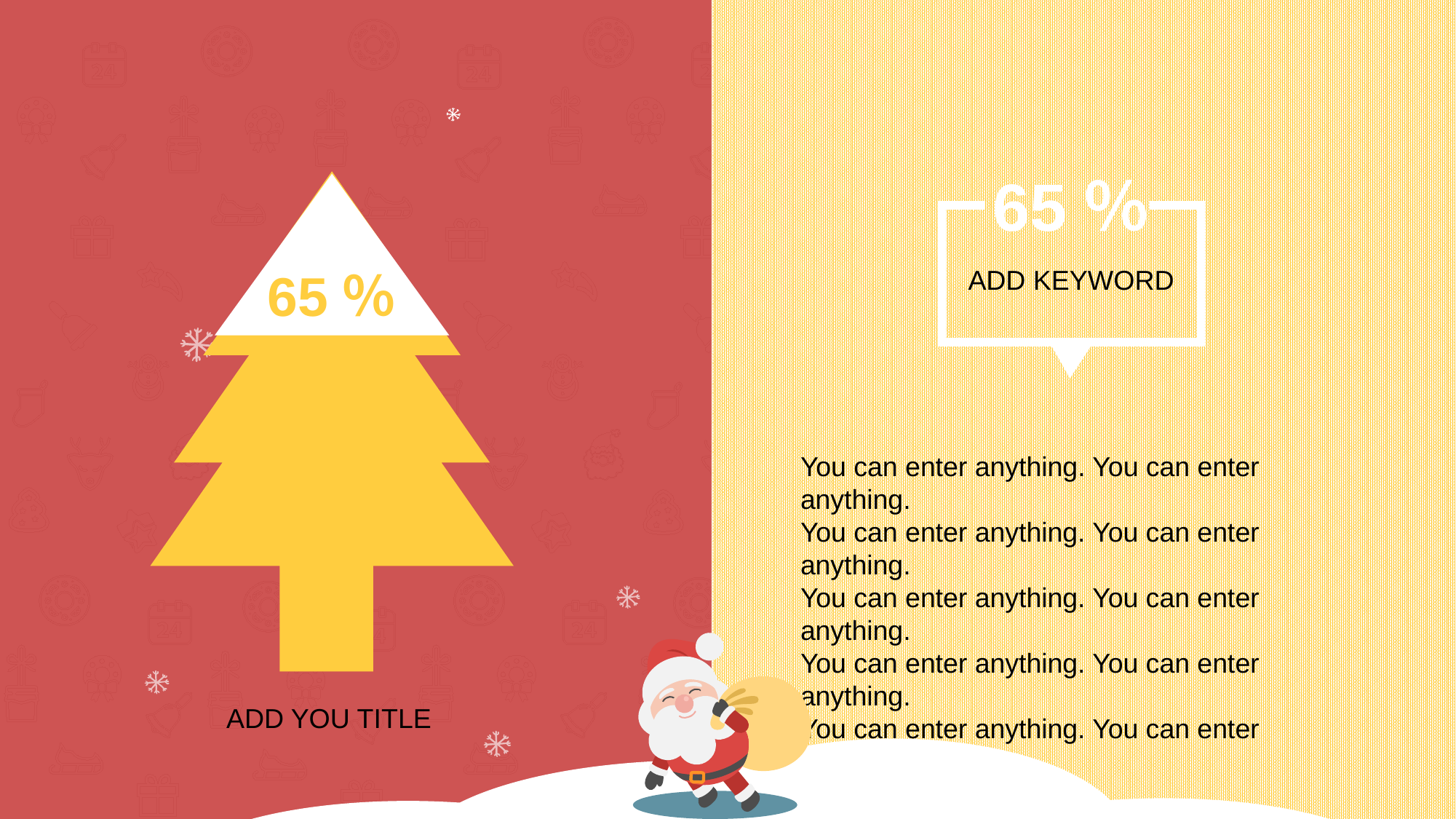

65％

65％
ADD KEYWORD

You can enter anything. You can enter anything.
You can enter anything. You can enter anything.
You can enter anything. You can enter anything.
You can enter anything. You can enter anything.
You can enter anything. You can enter anything.

ADD YOU TITLE